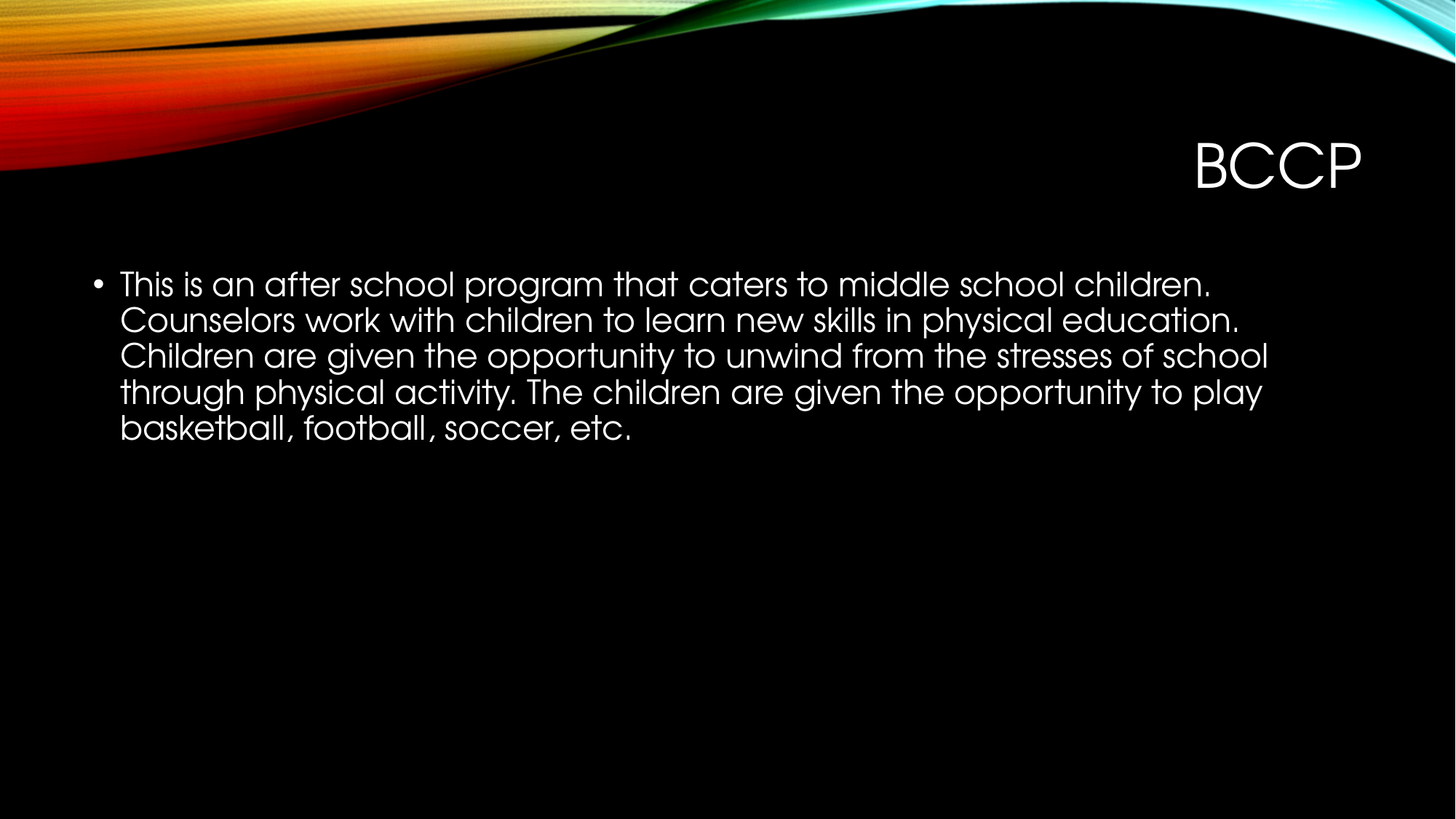

# BCCP
This is an after school program that caters to middle school children. Counselors work with children to learn new skills in physical education. Children are given the opportunity to unwind from the stresses of school through physical activity. The children are given the opportunity to play basketball, football, soccer, etc.